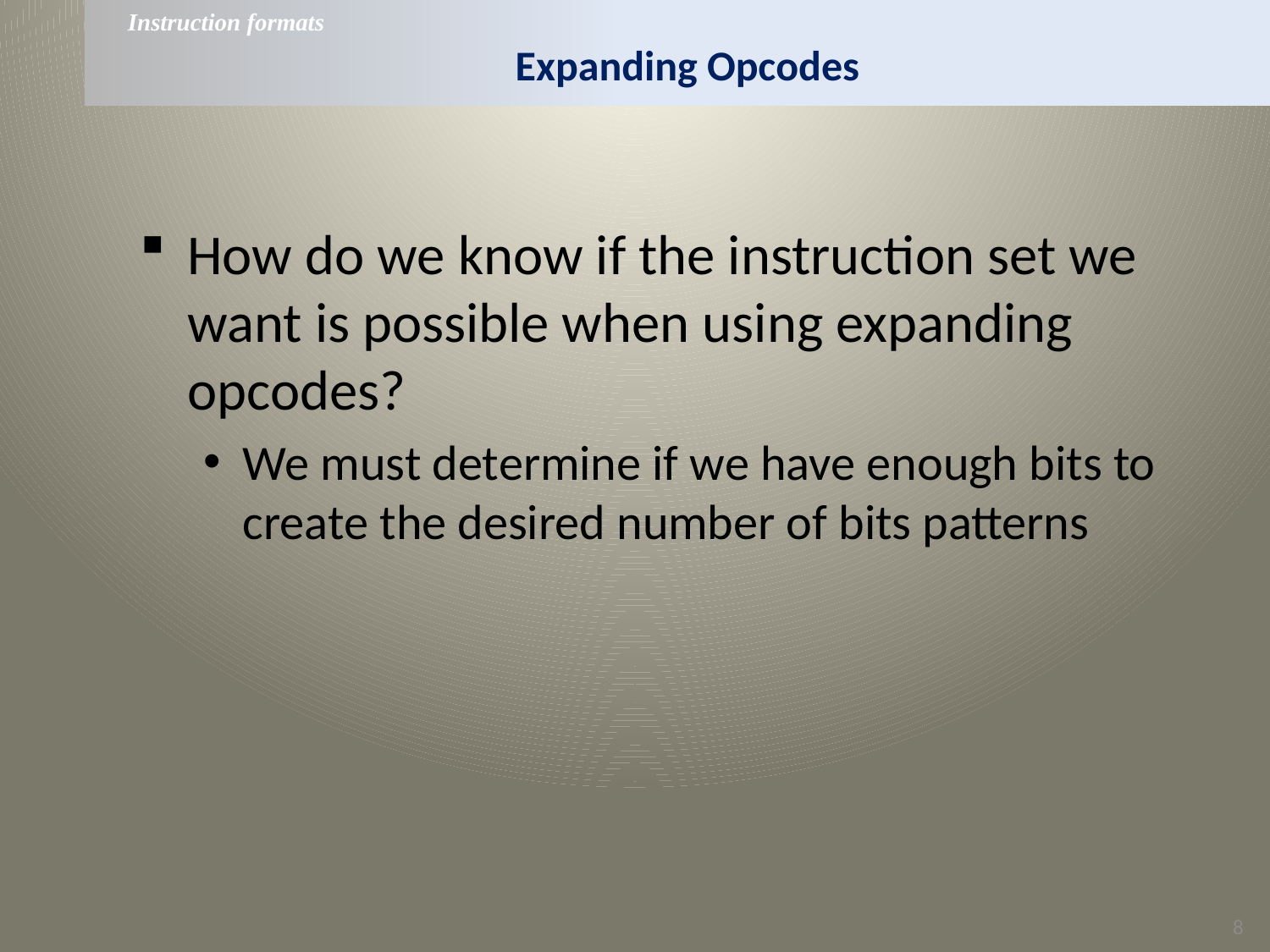

Instruction formats
# Expanding Opcodes
How do we know if the instruction set we want is possible when using expanding opcodes?
We must determine if we have enough bits to create the desired number of bits patterns